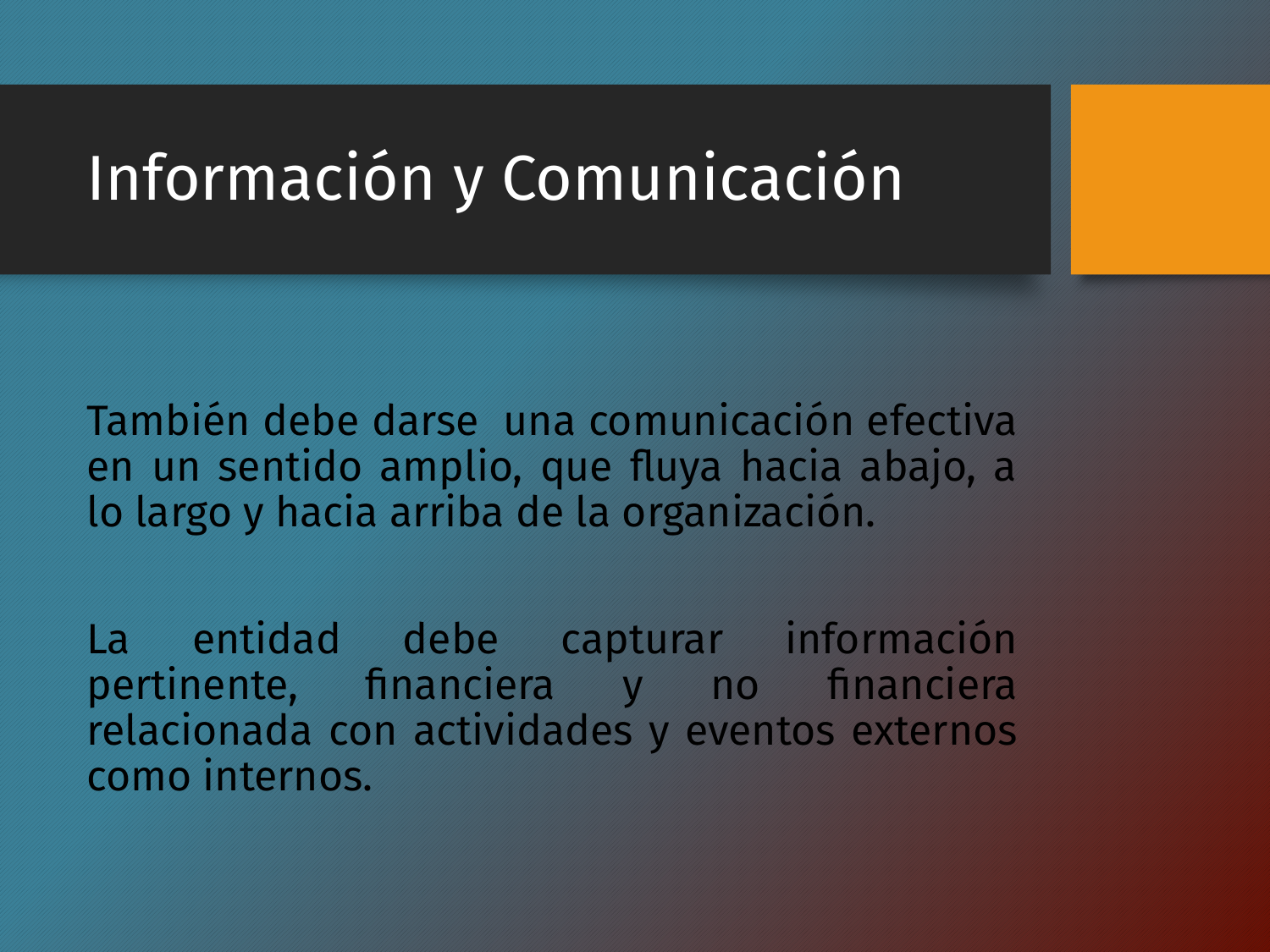

# Información y Comunicación

También debe darse  una comunicación efectiva en un sentido amplio, que fluya hacia abajo, a lo largo y hacia arriba de la organización.

La entidad debe capturar información pertinente, financiera y no financiera relacionada con actividades y eventos externos como internos.